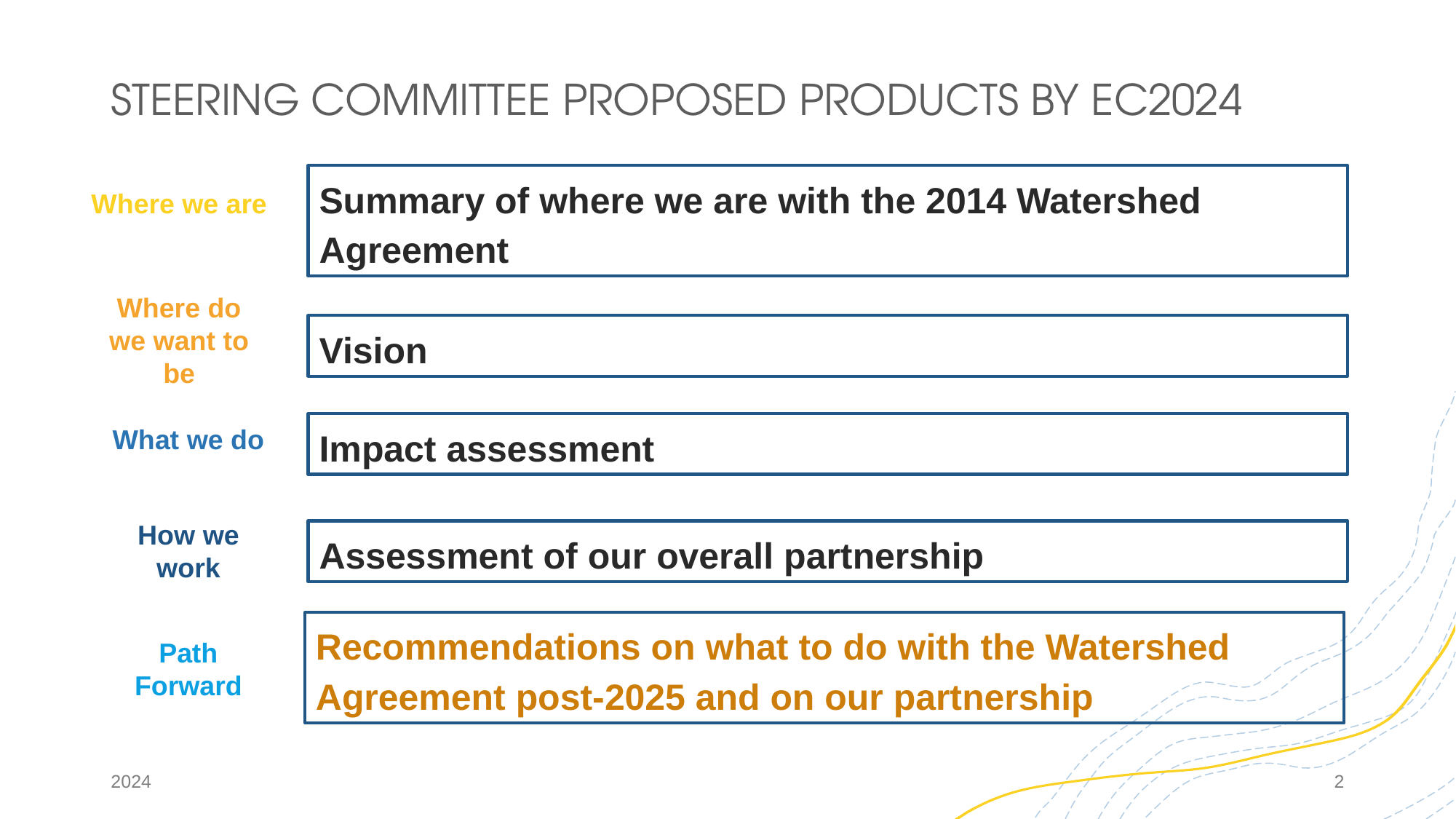

# STEERING COMMITTEE PROPOSED PRODUCTS BY EC2024
Summary of where we are with the 2014 Watershed Agreement
Where we are
Where do we want to be
Vision
Impact assessment
What we do
How we work
Assessment of our overall partnership
Recommendations on what to do with the Watershed Agreement post-2025 and on our partnership
Path Forward
2024
2